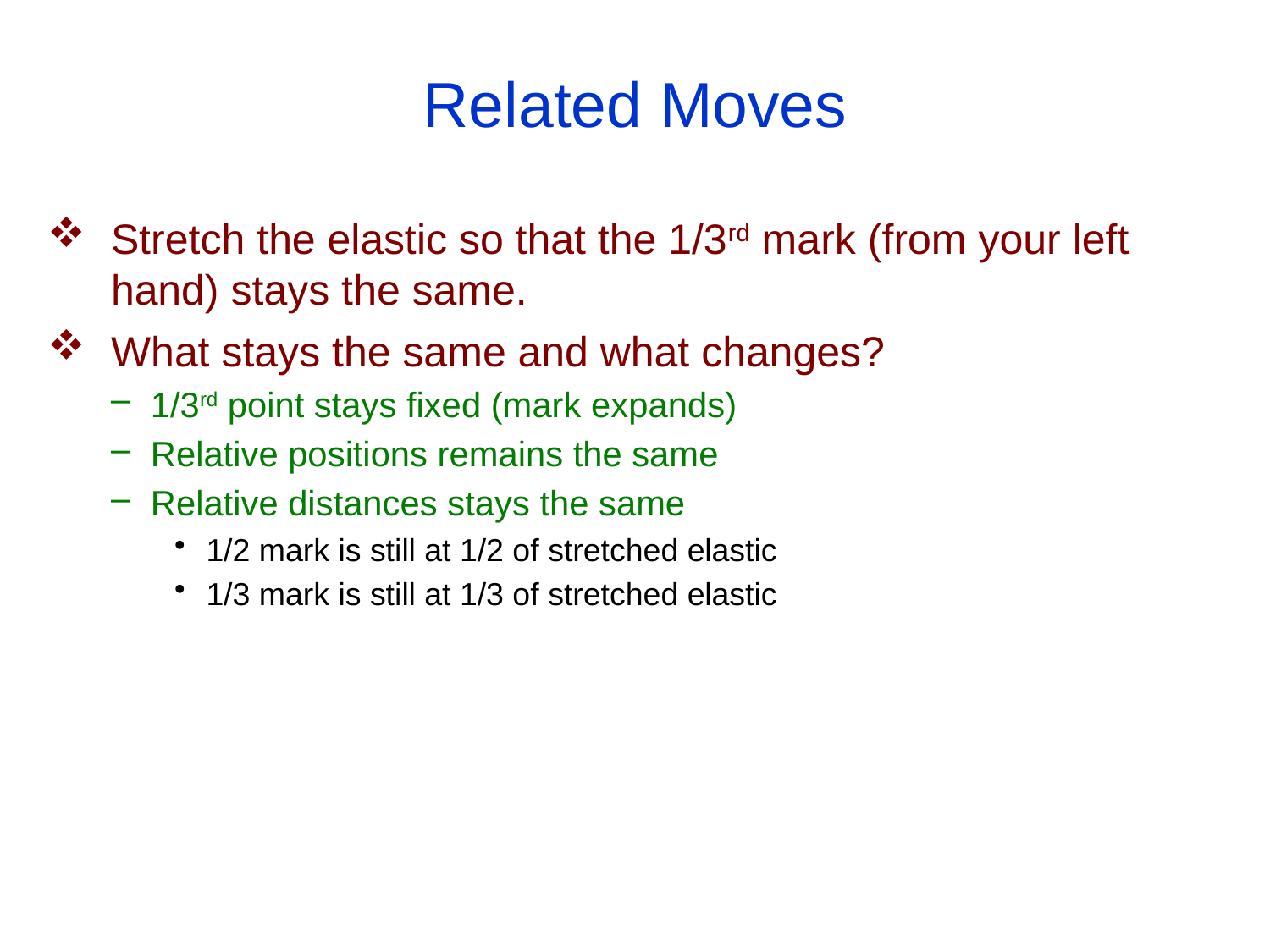

# Related Moves
Stretch the elastic so that the 1/3rd mark (from your left hand) stays the same.
What stays the same and what changes?
1/3rd point stays fixed (mark expands)
Relative positions remains the same
Relative distances stays the same
1/2 mark is still at 1/2 of stretched elastic
1/3 mark is still at 1/3 of stretched elastic